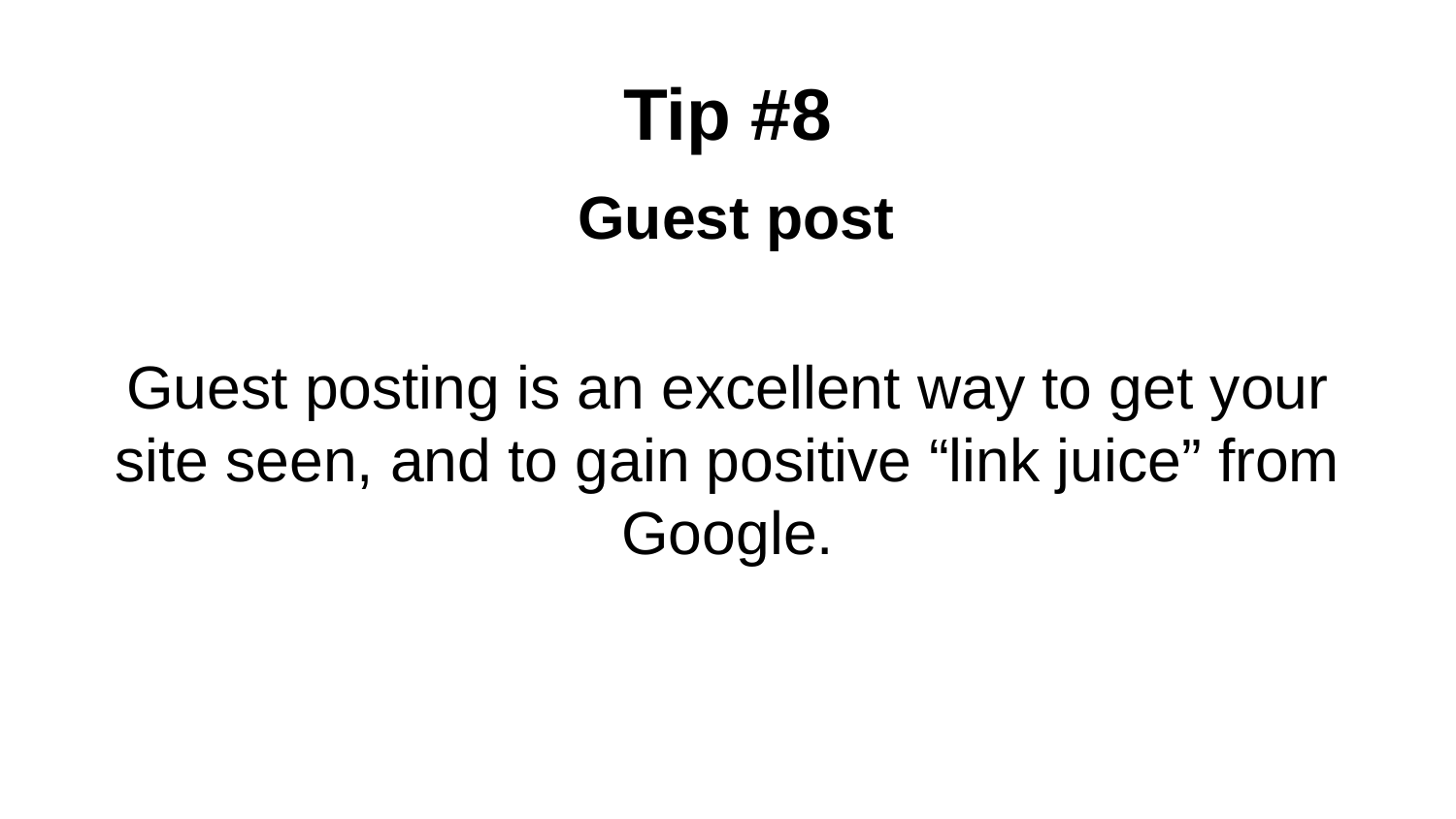

# Tip #8

 Guest post

Guest posting is an excellent way to get your site seen, and to gain positive “link juice” from Google.